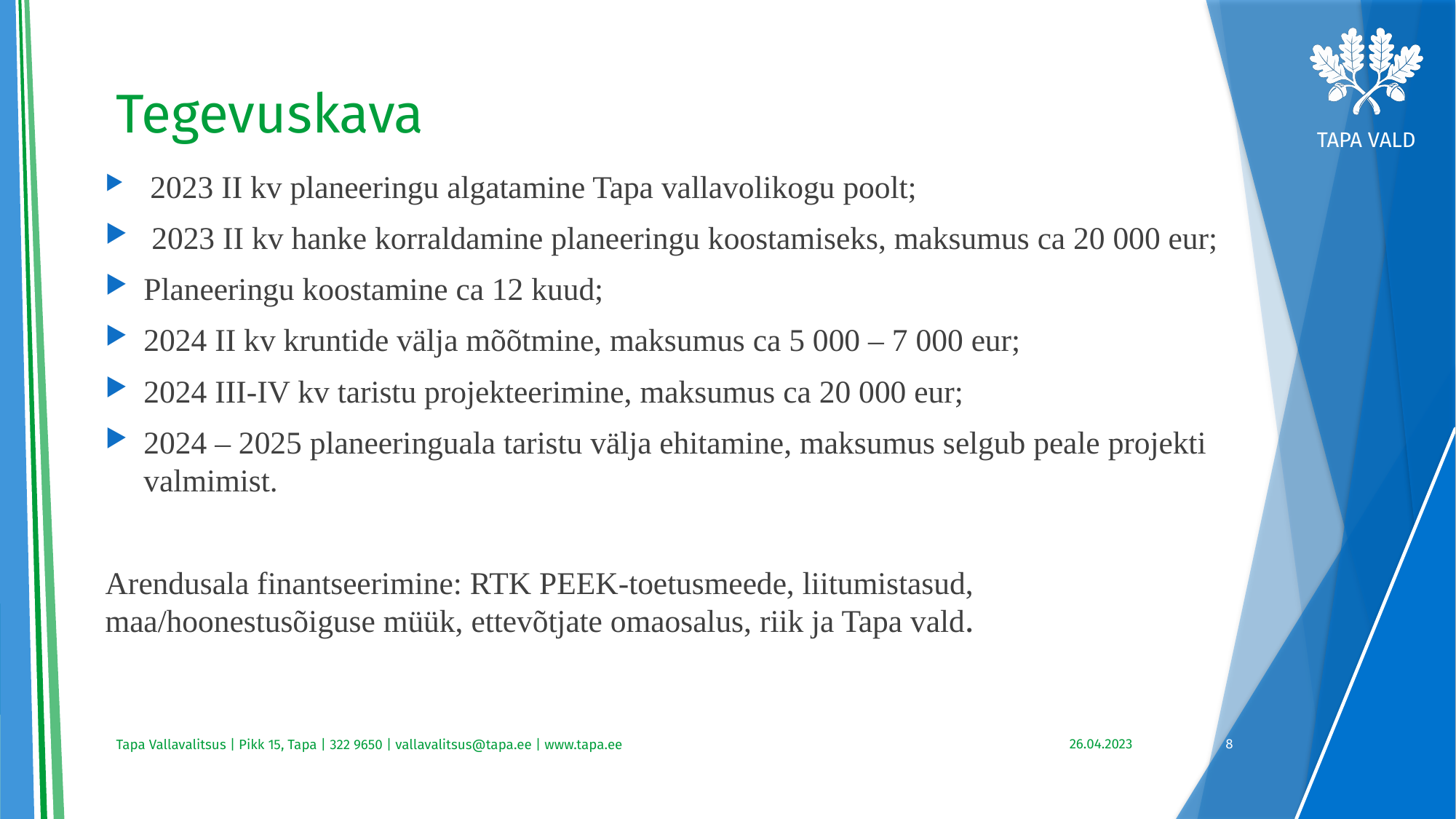

# Tegevuskava
 2023 II kv planeeringu algatamine Tapa vallavolikogu poolt;
 2023 II kv hanke korraldamine planeeringu koostamiseks, maksumus ca 20 000 eur;
Planeeringu koostamine ca 12 kuud;
2024 II kv kruntide välja mõõtmine, maksumus ca 5 000 – 7 000 eur;
2024 III-IV kv taristu projekteerimine, maksumus ca 20 000 eur;
2024 – 2025 planeeringuala taristu välja ehitamine, maksumus selgub peale projekti valmimist.

Arendusala finantseerimine: RTK PEEK-toetusmeede, liitumistasud, maa/hoonestusõiguse müük, ettevõtjate omaosalus, riik ja Tapa vald.

26.04.2023
8
Tapa Vallavalitsus | Pikk 15, Tapa | 322 9650 | vallavalitsus@tapa.ee | www.tapa.ee